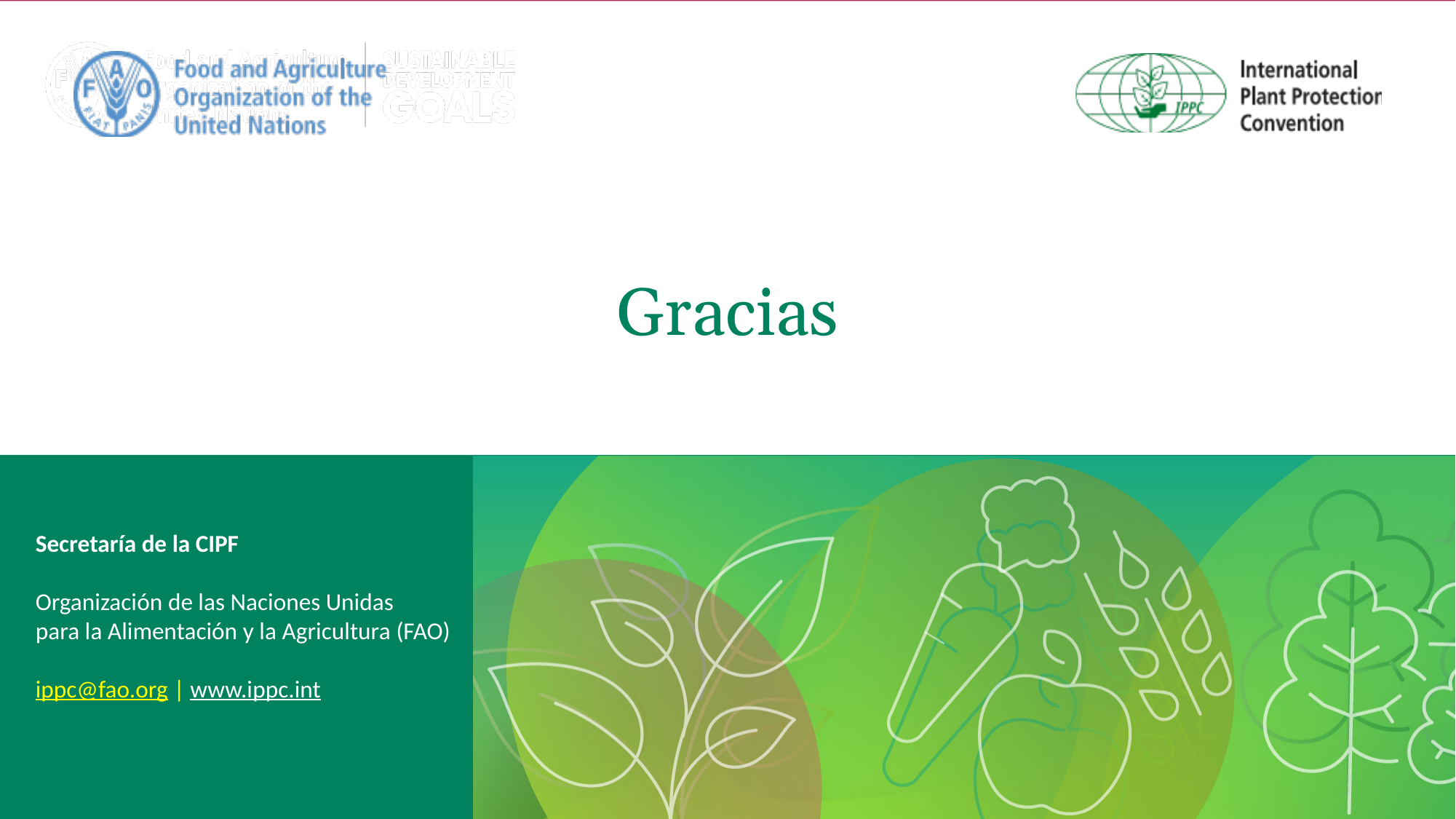

# Gracias
Secretaría de la CIPF
Organización de las Naciones Unidas
para la Alimentación y la Agricultura (FAO)
ippc@fao.org | www.ippc.int